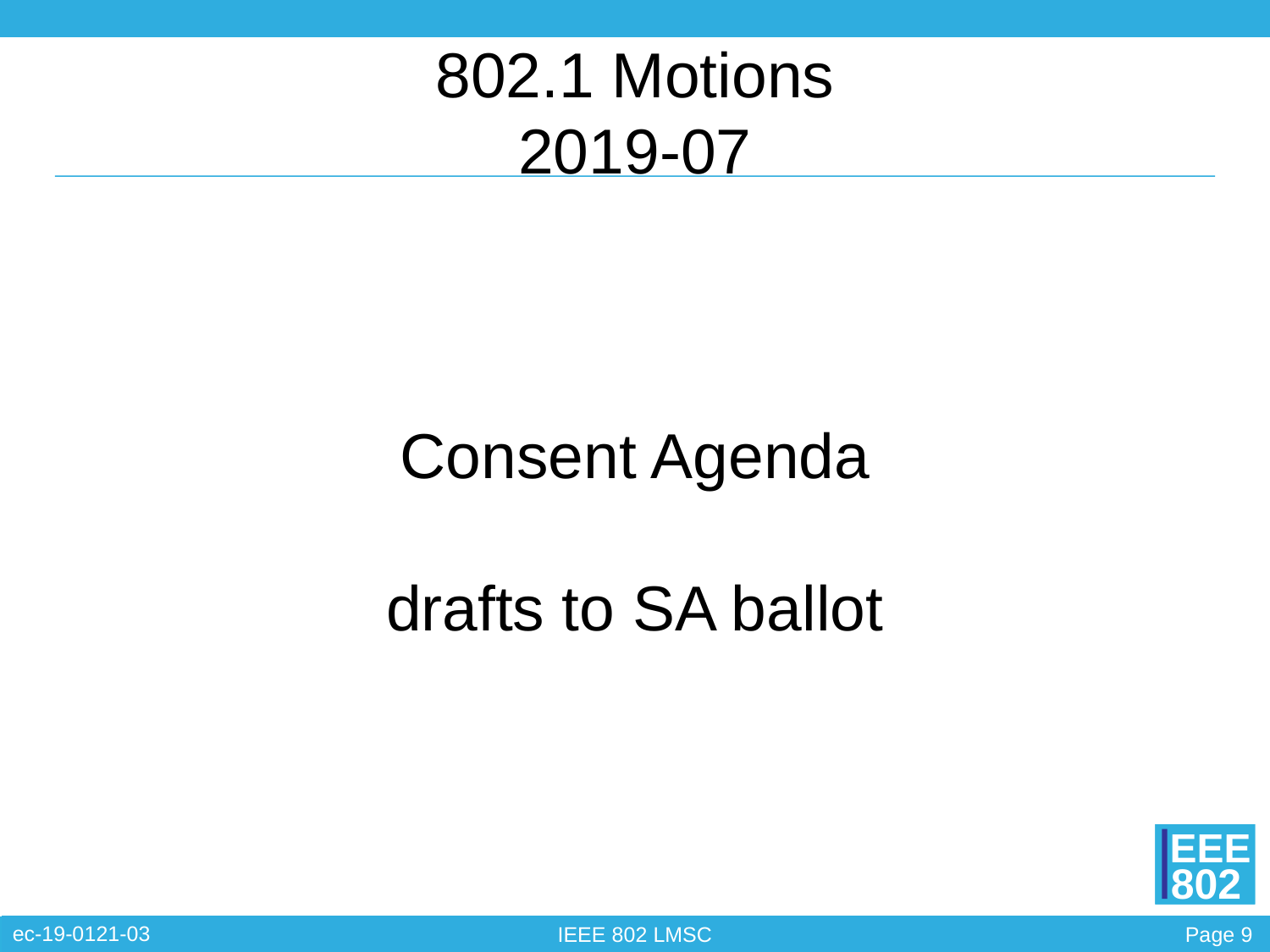

# 802.1 Motions 2019-07 Consent Agenda drafts to SA ballot